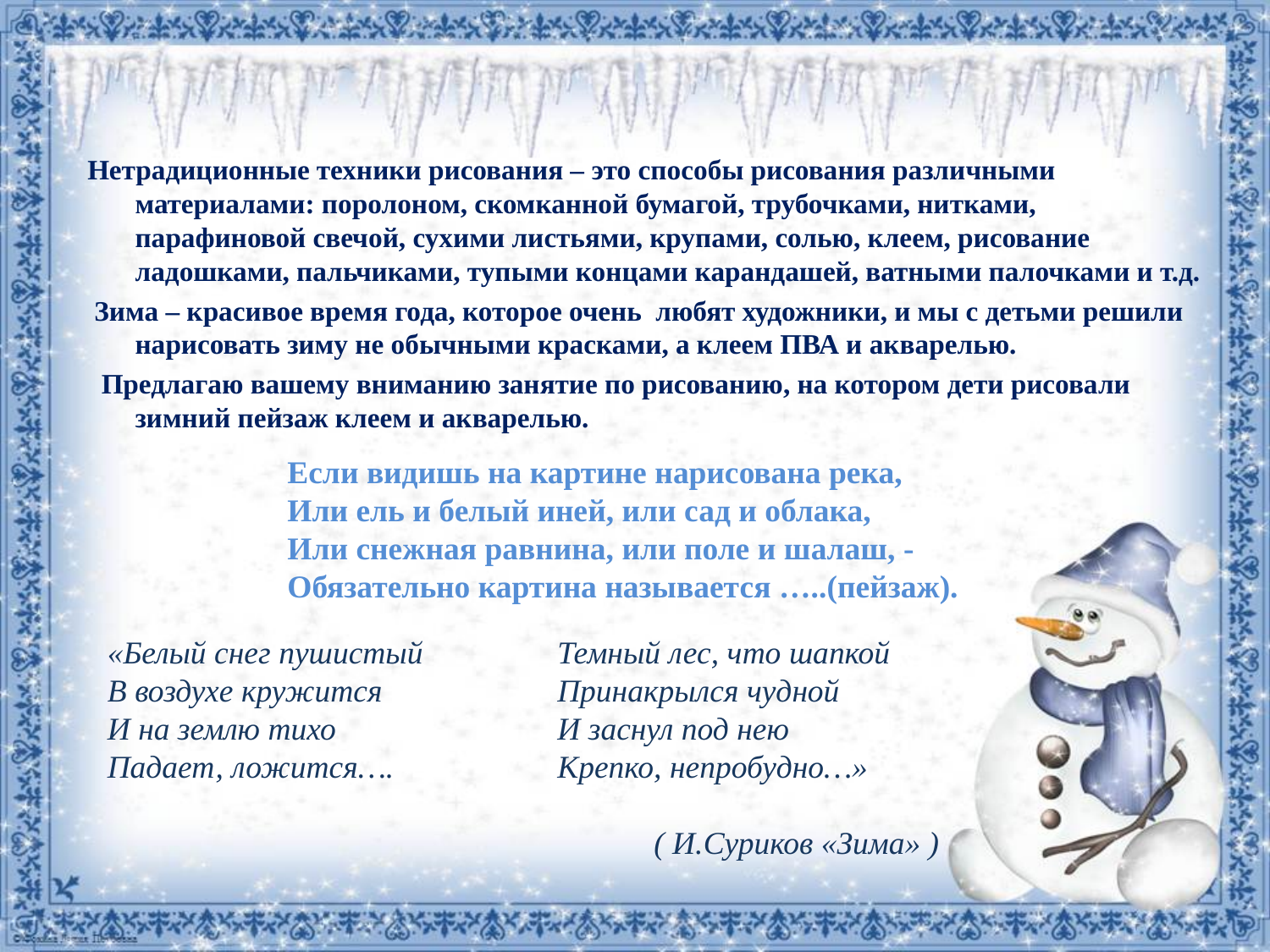

Нетрадиционные техники рисования – это способы рисования различными материалами: поролоном, скомканной бумагой, трубочками, нитками, парафиновой свечой, сухими листьями, крупами, солью, клеем, рисование ладошками, пальчиками, тупыми концами карандашей, ватными палочками и т.д.
 Зима – красивое время года, которое очень  любят художники, и мы с детьми решили нарисовать зиму не обычными красками, а клеем ПВА и акварелью.
  Предлагаю вашему вниманию занятие по рисованию, на котором дети рисовали зимний пейзаж клеем и акварелью.
Если видишь на картине нарисована река,
Или ель и белый иней, или сад и облака,
Или снежная равнина, или поле и шалаш, -
Обязательно картина называется …..(пейзаж).
«Белый снег пушистый
В воздухе кружится
И на землю тихо
Падает, ложится….

Темный лес, что шапкой
Принакрылся чудной
И заснул под нею
Крепко, непробудно…»

            ( И.Суриков «Зима» )